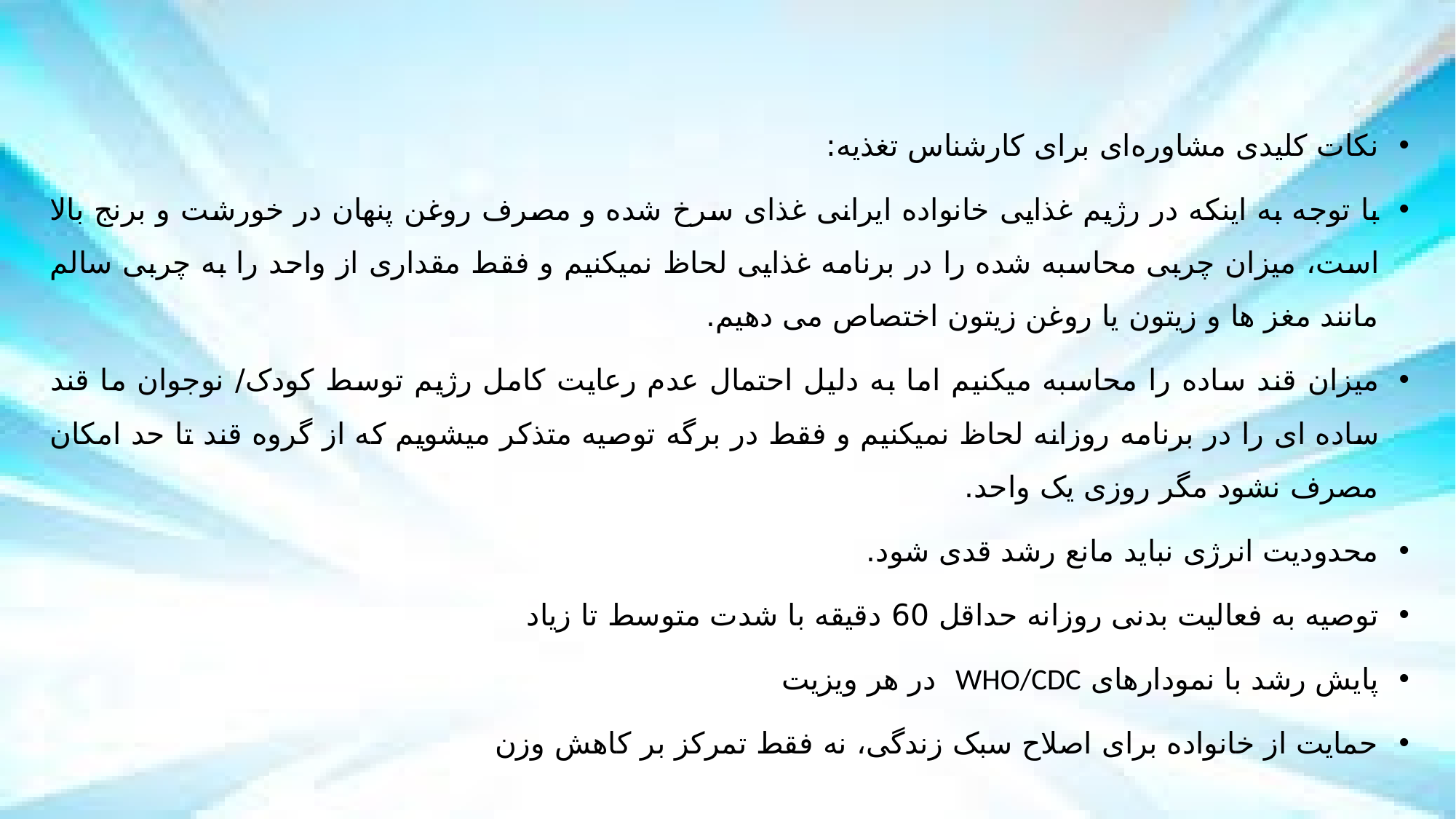

نکات کلیدی مشاوره‌ای برای کارشناس تغذیه:
با توجه به اینکه در رژیم غذایی خانواده ایرانی غذای سرخ شده و مصرف روغن پنهان در خورشت و برنج بالا است، میزان چربی محاسبه شده را در برنامه غذایی لحاظ نمیکنیم و فقط مقداری از واحد را به چربی سالم مانند مغز ها و زیتون یا روغن زیتون اختصاص می دهیم.
میزان قند ساده را محاسبه میکنیم اما به دلیل احتمال عدم رعایت کامل رژیم توسط کودک/ نوجوان ما قند ساده ای را در برنامه روزانه لحاظ نمیکنیم و فقط در برگه توصیه متذکر میشویم که از گروه قند تا حد امکان مصرف نشود مگر روزی یک واحد.
محدودیت انرژی نباید مانع رشد قدی شود.
توصیه به فعالیت بدنی روزانه حداقل 60 دقیقه با شدت متوسط تا زیاد
پایش رشد با نمودارهای WHO/CDC  در هر ویزیت
حمایت از خانواده برای اصلاح سبک زندگی، نه فقط تمرکز بر کاهش وزن